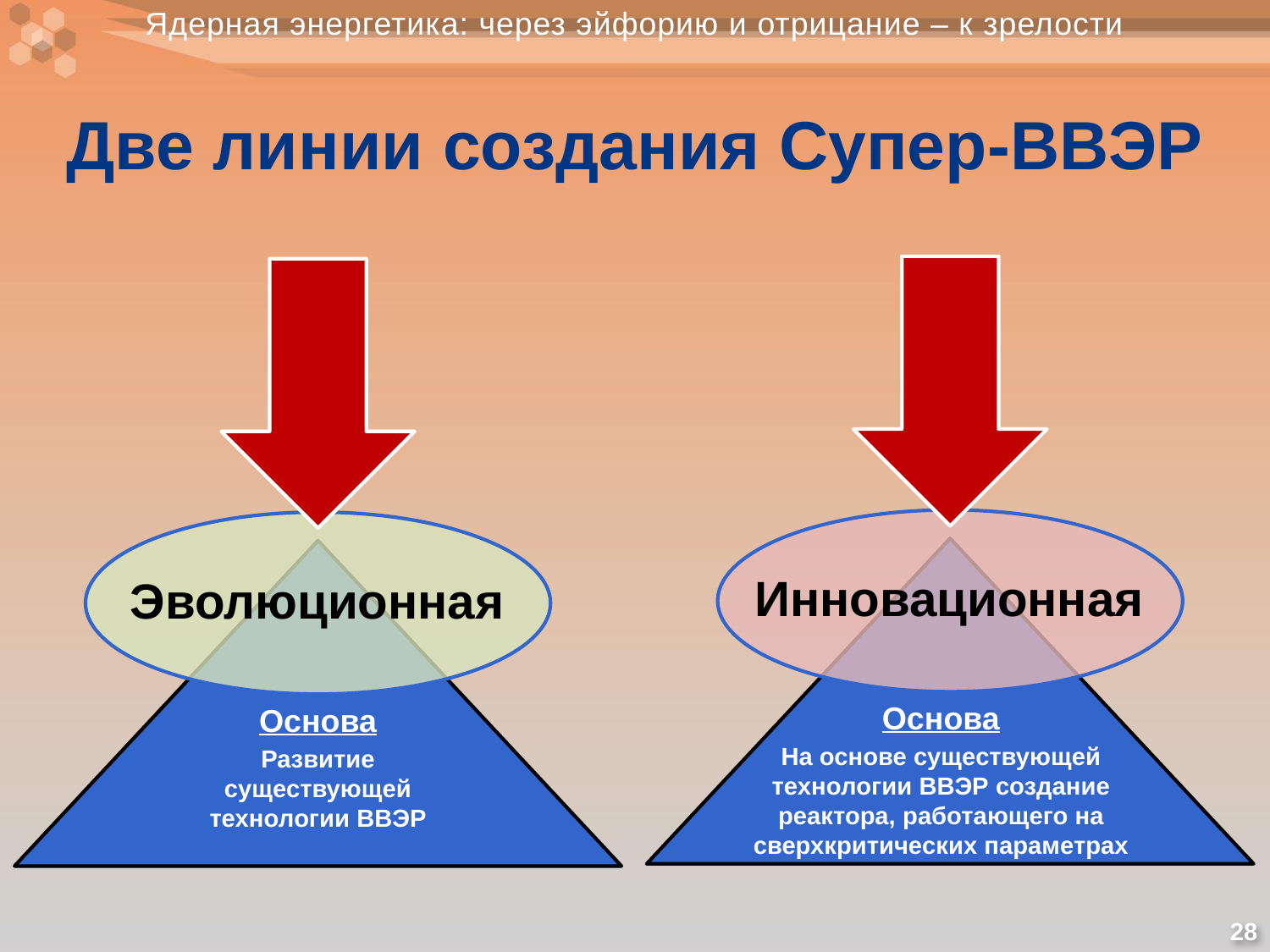

# Две линии создания Супер-ВВЭР

Инновационная
Эволюционная
Основа
На основе существующей технологии ВВЭР создание реактора, работающего на сверхкритических параметрах
Основа
Развитие
существующей
технологии ВВЭР